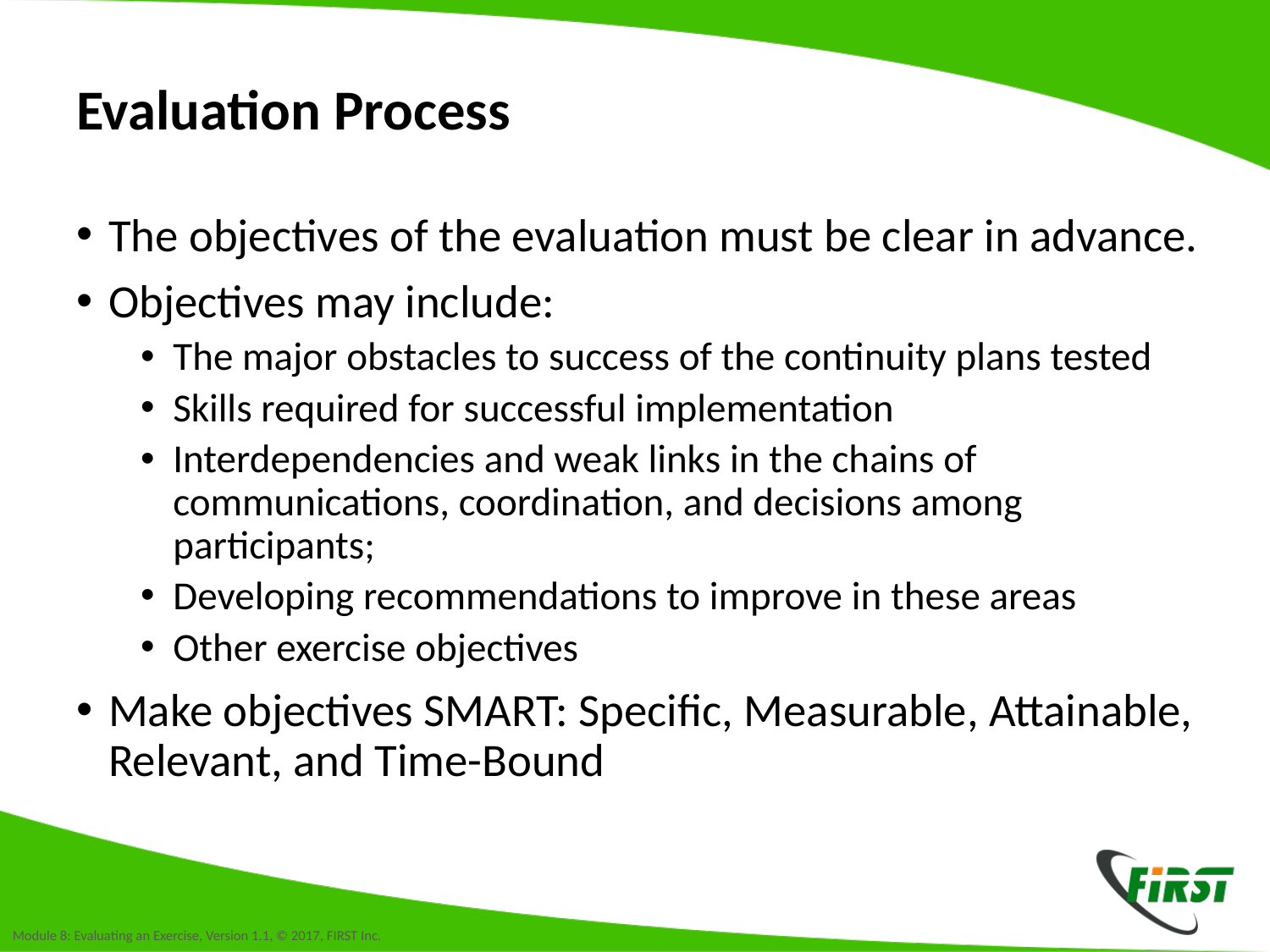

# Evaluation Process
The objectives of the evaluation must be clear in advance.
Objectives may include:
The major obstacles to success of the continuity plans tested
Skills required for successful implementation
Interdependencies and weak links in the chains of communications, coordination, and decisions among participants;
Developing recommendations to improve in these areas
Other exercise objectives
Make objectives SMART: Specific, Measurable, Attainable, Relevant, and Time-Bound